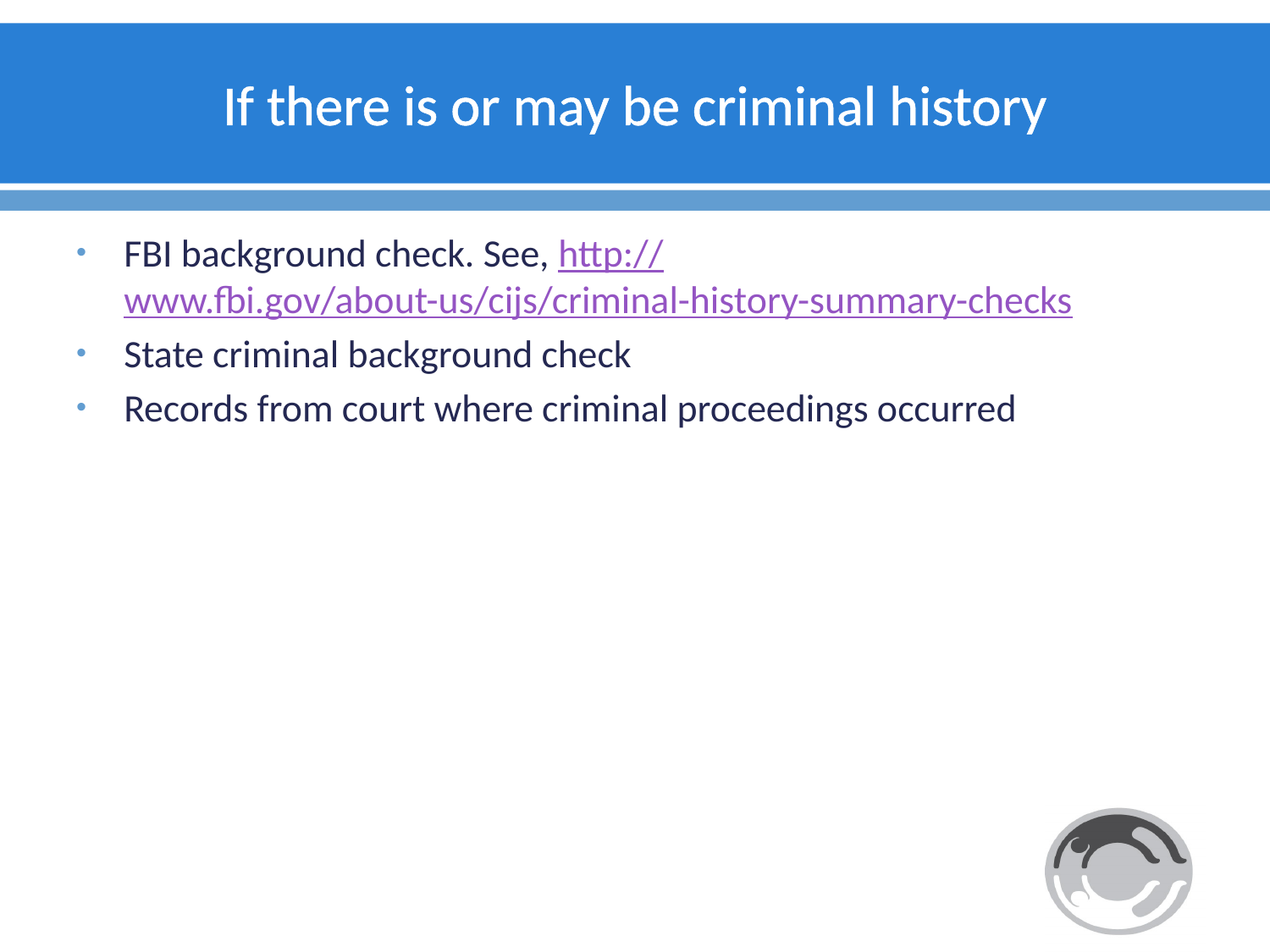

# If there is or may be criminal history
FBI background check. See, http://www.fbi.gov/about-us/cijs/criminal-history-summary-checks
State criminal background check
Records from court where criminal proceedings occurred